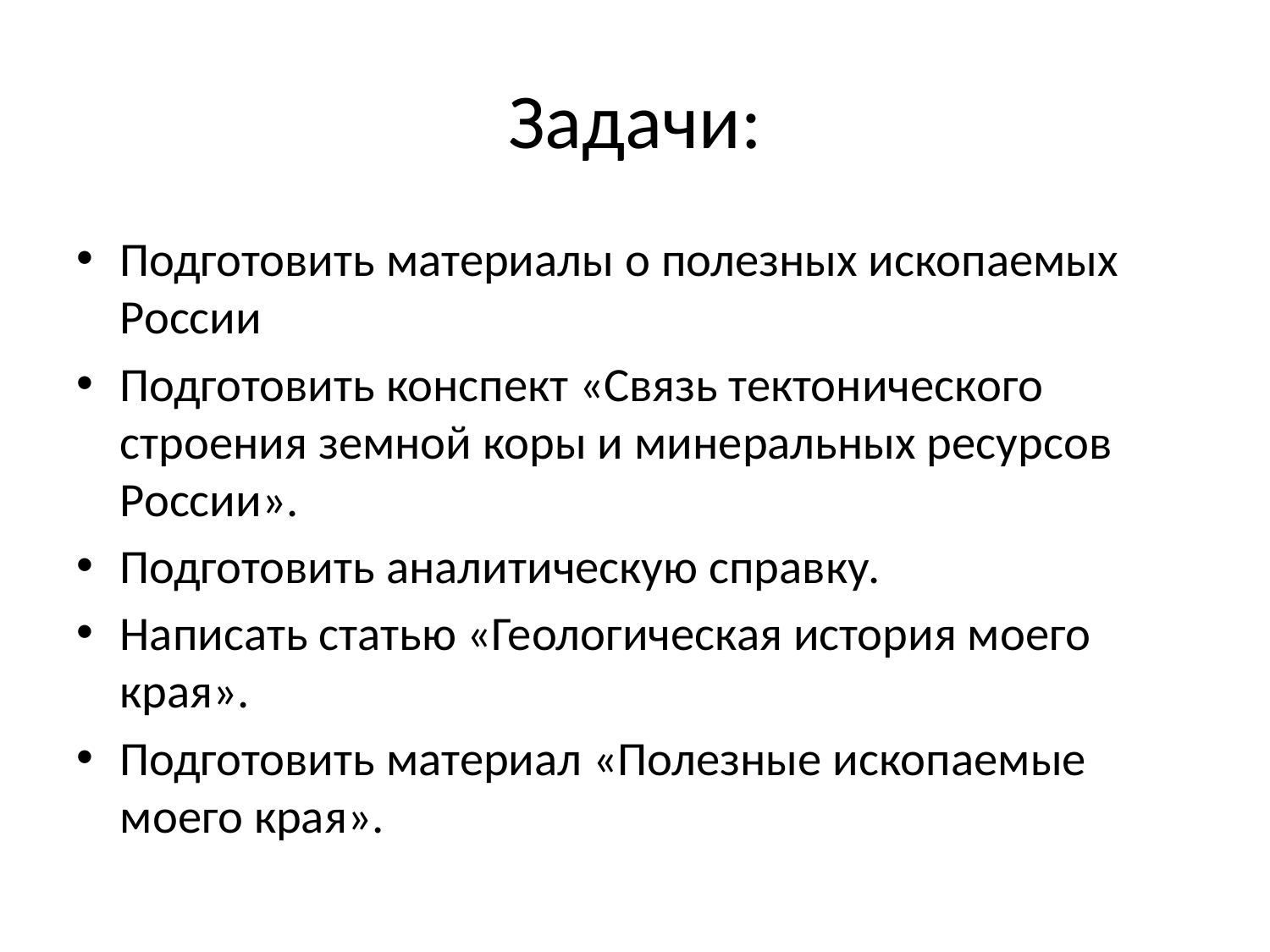

# Задачи:
Подготовить материалы о полезных ископаемых России
Подготовить конспект «Связь тектонического строения земной коры и минеральных ресурсов России».
Подготовить аналитическую справку.
Написать статью «Геологическая история моего края».
Подготовить материал «Полезные ископаемые моего края».